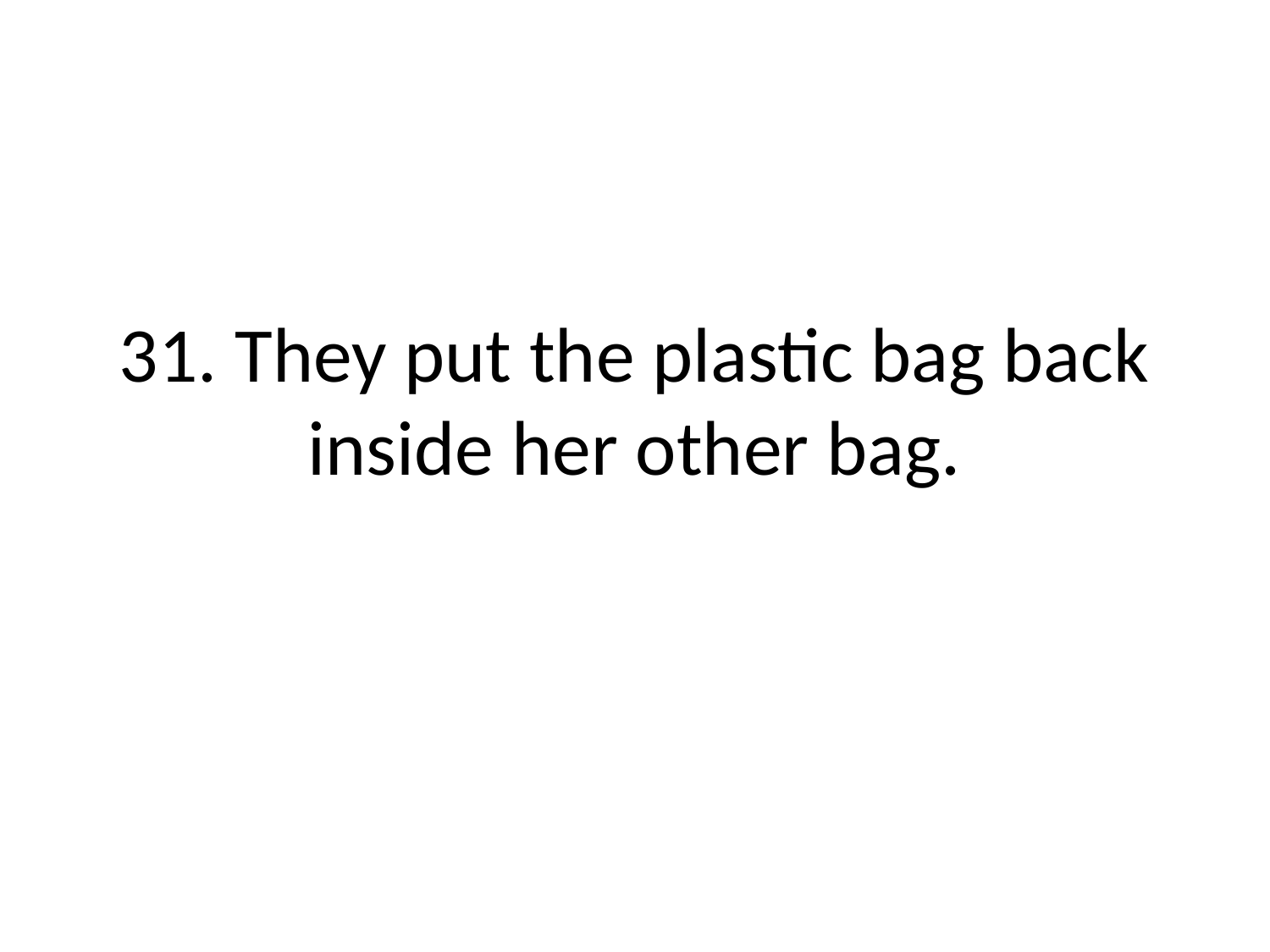

# 31. They put the plastic bag back inside her other bag.